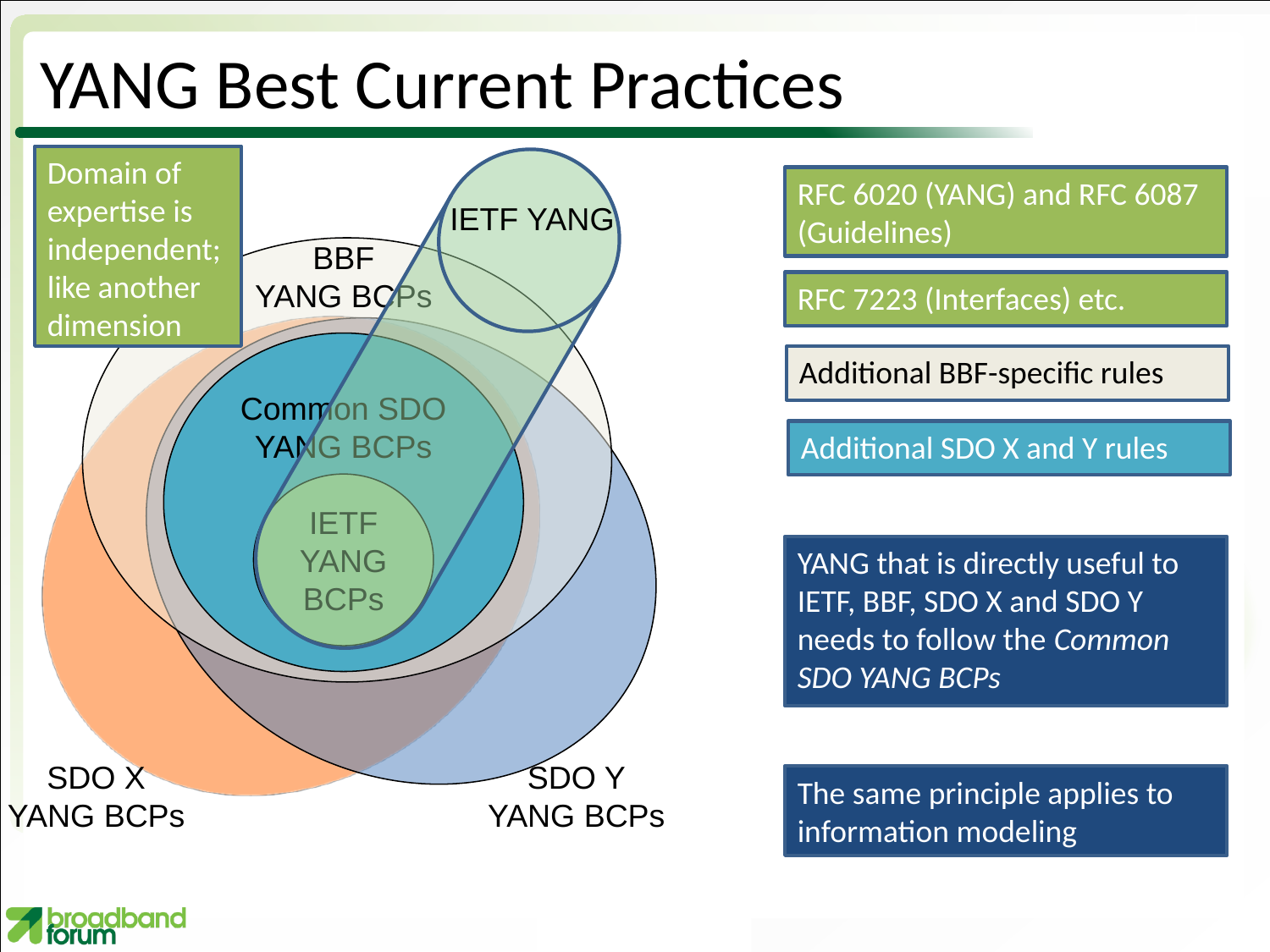

# YANG Best Current Practices

Domain of expertise is independent; like another dimension
RFC 6020 (YANG) and RFC 6087 (Guidelines)
IETF YANG
BBF
YANG BCPs

RFC 7223 (Interfaces) etc.

Common SDO YANG BCPs

Additional BBF-specific rules
Additional SDO X and Y rules
IETF
YANG BCPs
YANG that is directly useful to IETF, BBF, SDO X and SDO Y needs to follow the Common SDO YANG BCPs
SDO X
YANG BCPs
SDO Y
YANG BCPs
The same principle applies to information modeling